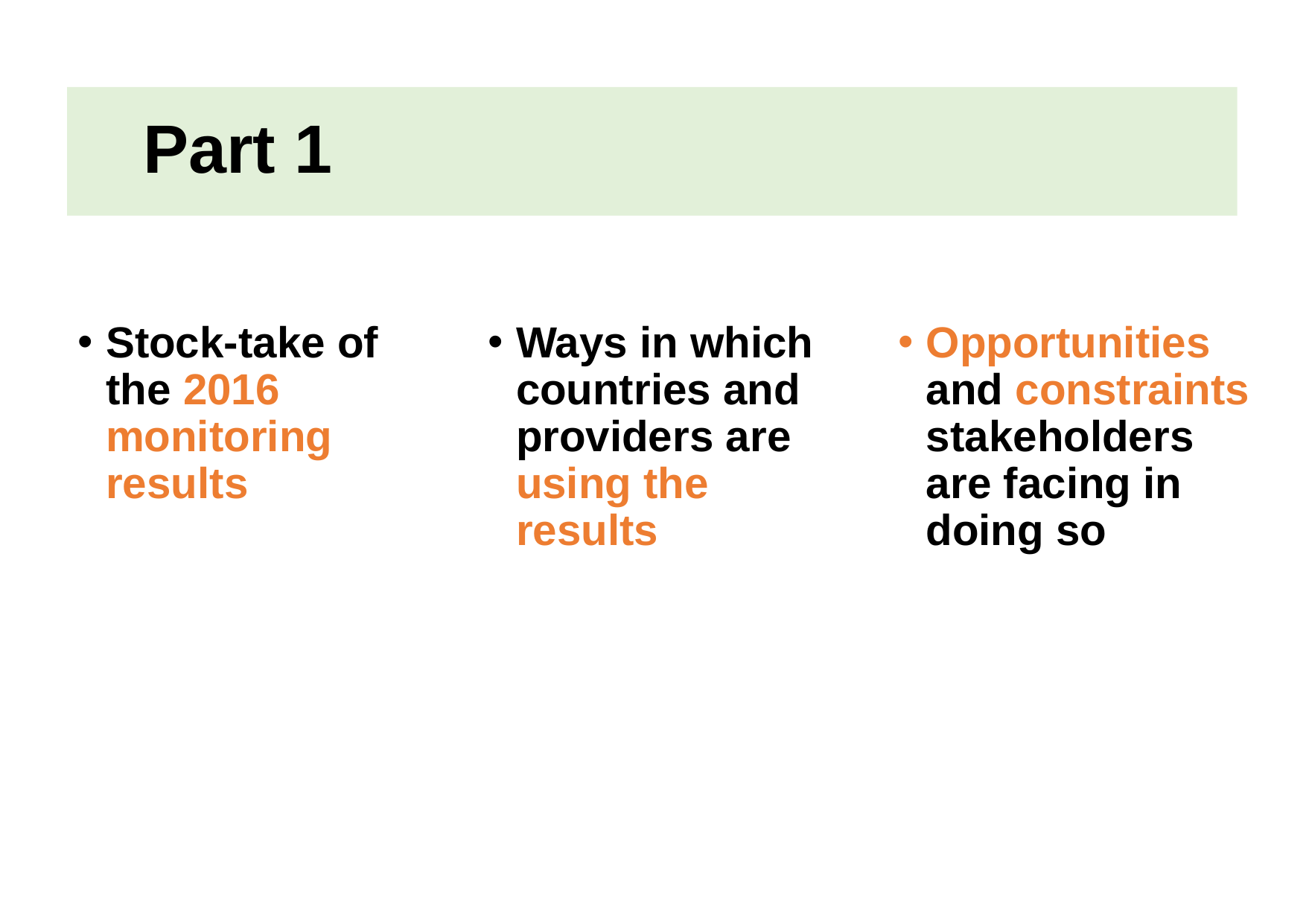

# Part 1
Stock-take of the 2016 monitoring results
Ways in which countries and providers are using the results
Opportunities and constraints stakeholders are facing in doing so